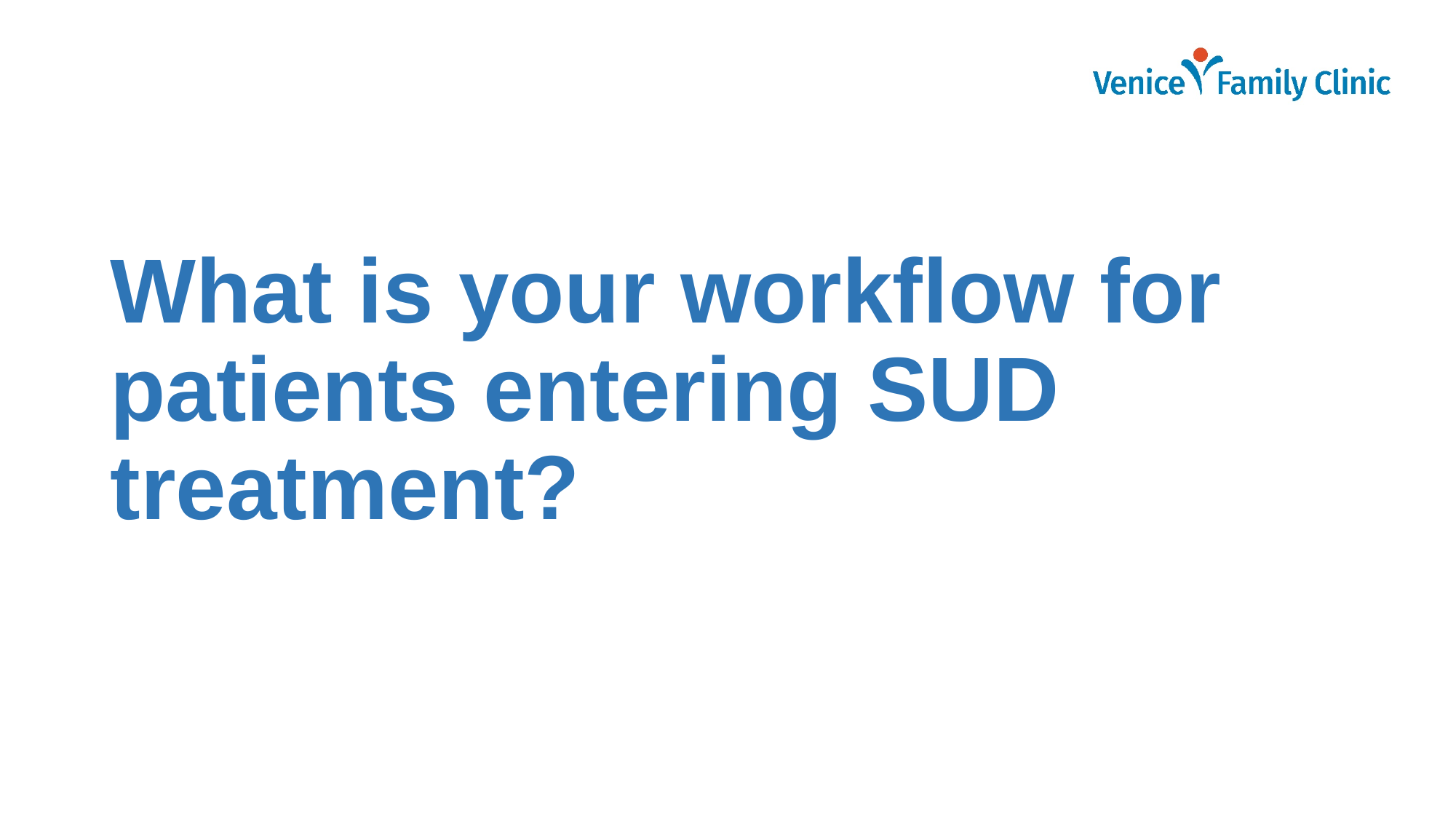

# What is your workflow for patients entering SUD treatment?